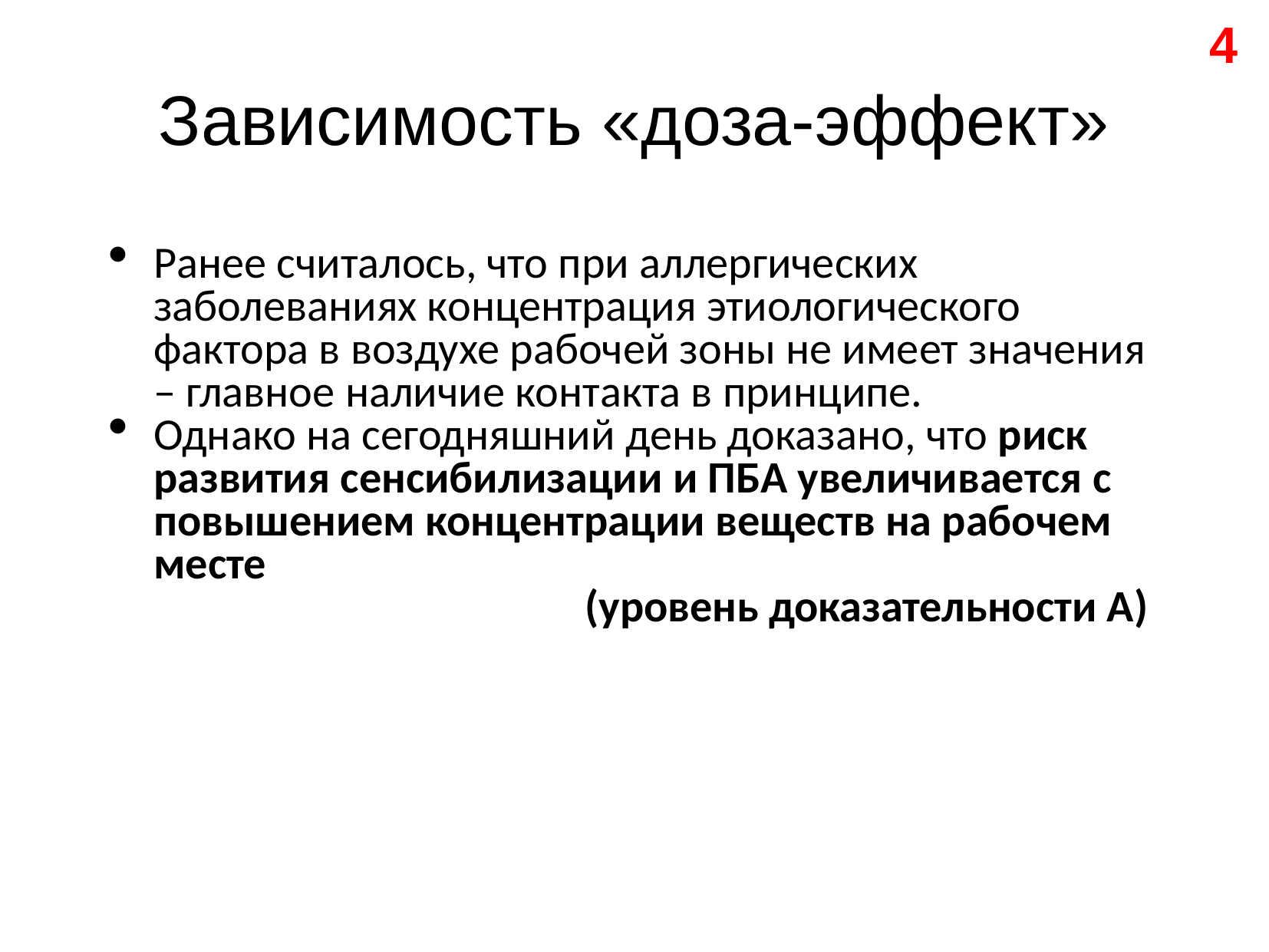

4
Зависимость «доза-эффект»
Ранее считалось, что при аллергических заболеваниях концентрация этиологического фактора в воздухе рабочей зоны не имеет значения – главное наличие контакта в принципе.
Однако на сегодняшний день доказано, что риск развития сенсибилизации и ПБА увеличивается с повышением концентрации веществ на рабочем месте
(уровень доказательности А)